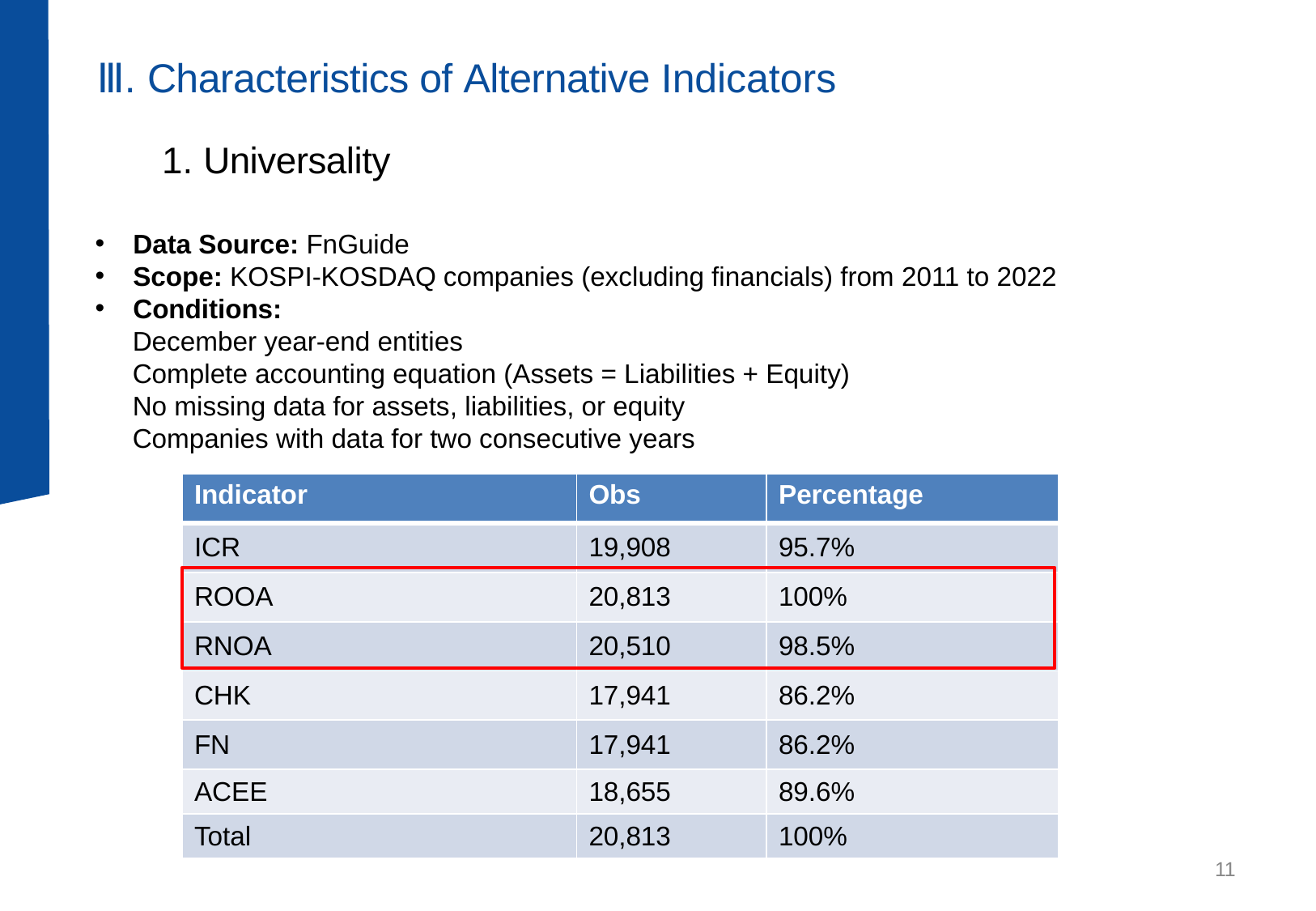

# Ⅲ. Characteristics of Alternative Indicators
1. Universality

Data Source: FnGuide
Scope: KOSPI-KOSDAQ companies (excluding financials) from 2011 to 2022
Conditions:
     December year-end entities
     Complete accounting equation (Assets = Liabilities + Equity)
     No missing data for assets, liabilities, or equity
     Companies with data for two consecutive years

| Indicator | Obs | Percentage |
| --- | --- | --- |
| ICR | 19,908 | 95.7% |
| ROOA | 20,813 | 100% |
| RNOA | 20,510 | 98.5% |
| CHK | 17,941 | 86.2% |
| FN | 17,941 | 86.2% |
| ACEE | 18,655 | 89.6% |
| Total | 20,813 | 100% |

11